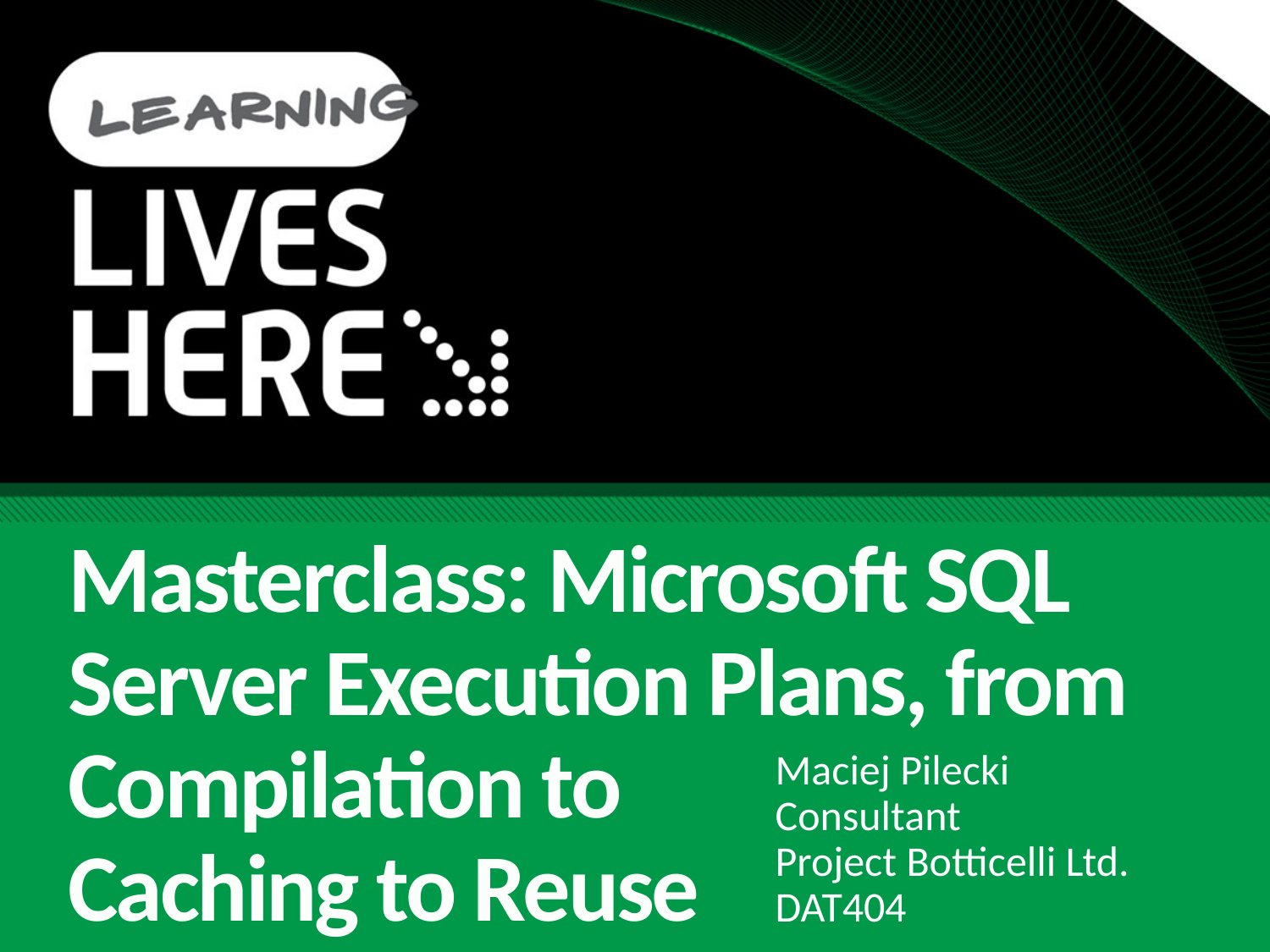

# Masterclass: Microsoft SQL Server Execution Plans, from Compilation to Caching to Reuse
Maciej Pilecki
Consultant
Project Botticelli Ltd.
DAT404